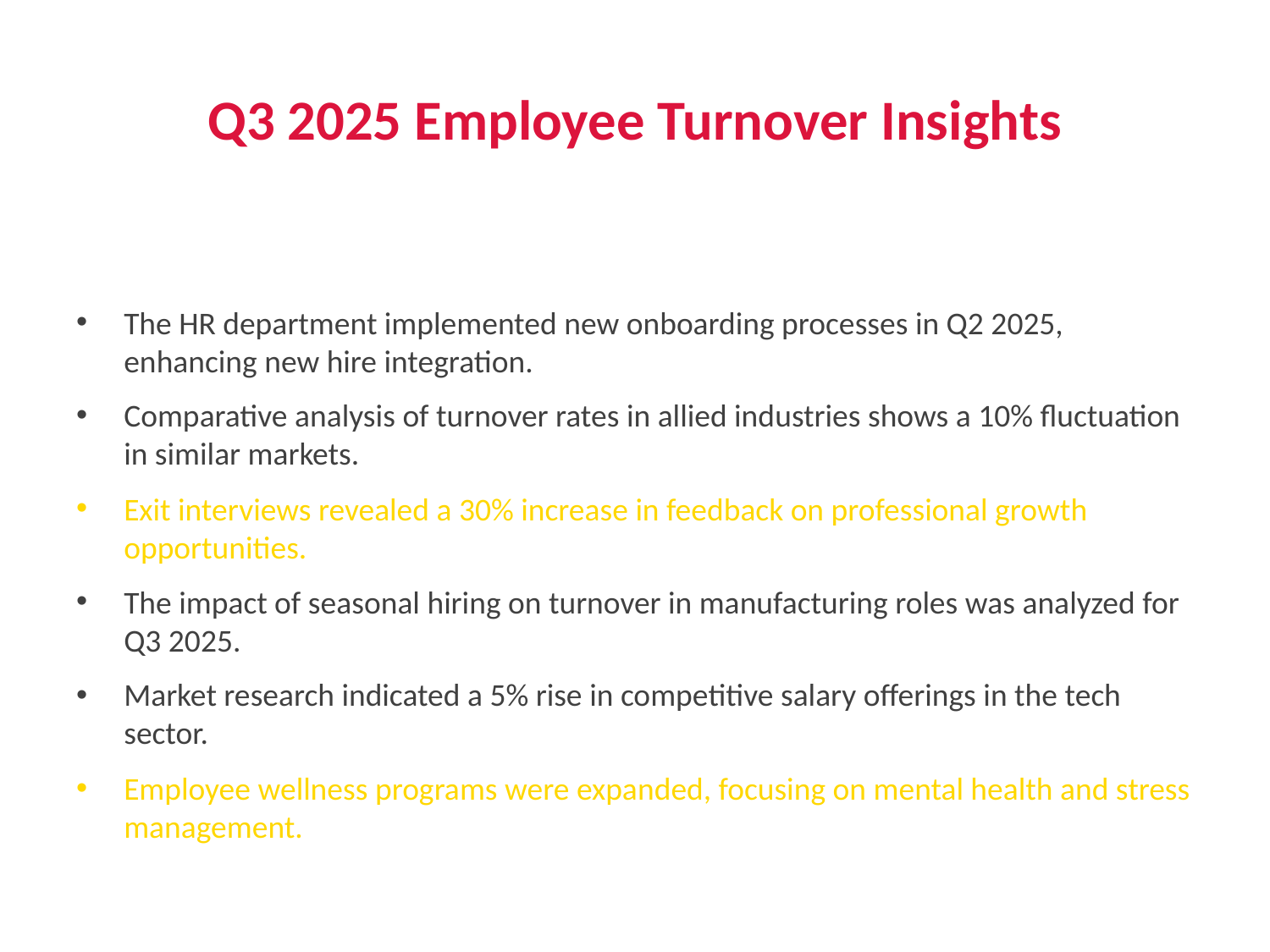

# Q3 2025 Employee Turnover Insights

The HR department implemented new onboarding processes in Q2 2025, enhancing new hire integration.
Comparative analysis of turnover rates in allied industries shows a 10% fluctuation in similar markets.
Exit interviews revealed a 30% increase in feedback on professional growth opportunities.
The impact of seasonal hiring on turnover in manufacturing roles was analyzed for Q3 2025.
Market research indicated a 5% rise in competitive salary offerings in the tech sector.
Employee wellness programs were expanded, focusing on mental health and stress management.